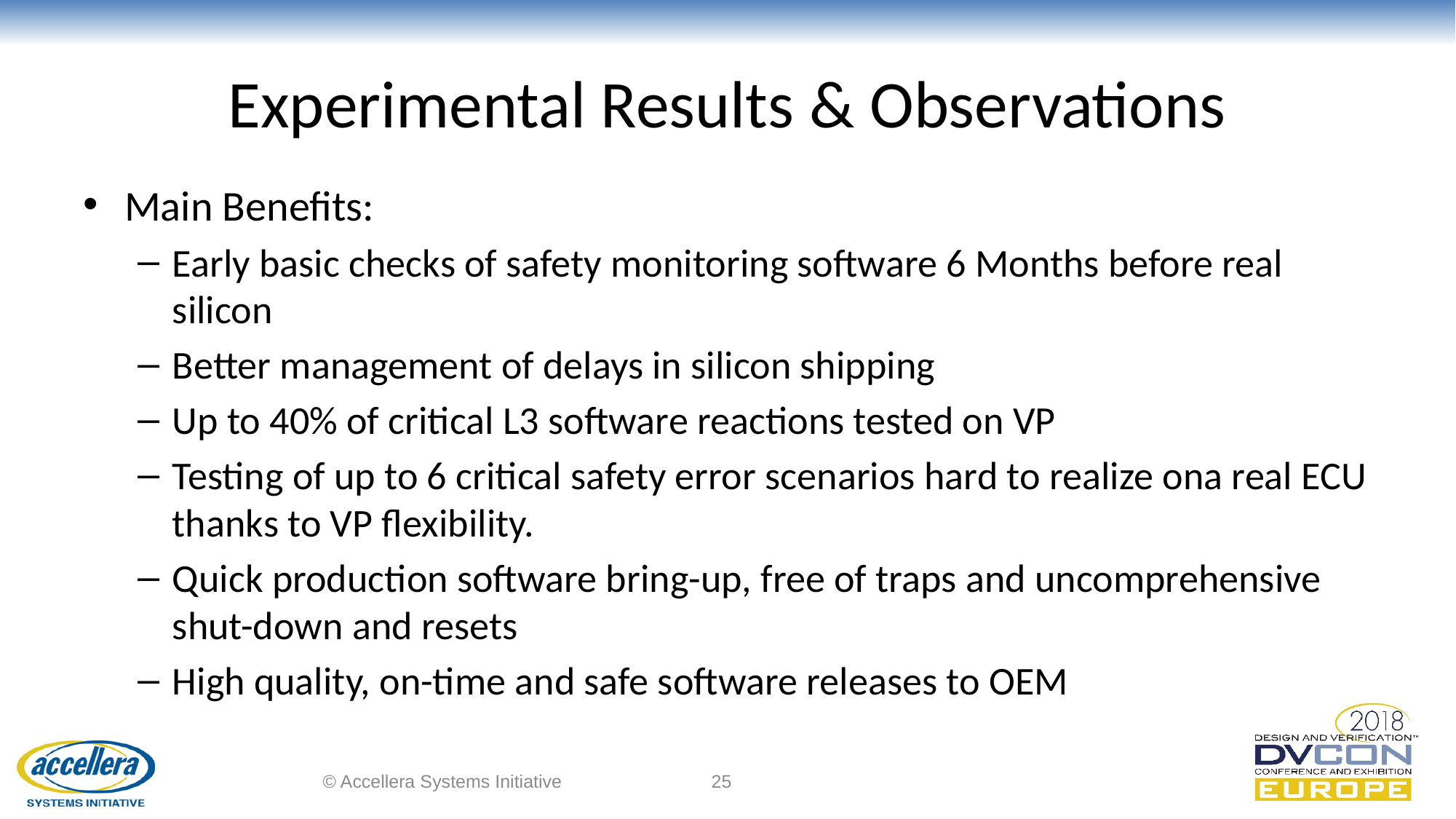

# Experimental Results & Observations
Main Benefits:
Early basic checks of safety monitoring software 6 Months before real silicon
Better management of delays in silicon shipping
Up to 40% of critical L3 software reactions tested on VP
Testing of up to 6 critical safety error scenarios hard to realize ona real ECU thanks to VP flexibility.
Quick production software bring-up, free of traps and uncomprehensive shut-down and resets
High quality, on-time and safe software releases to OEM

© Accellera Systems Initiative
25